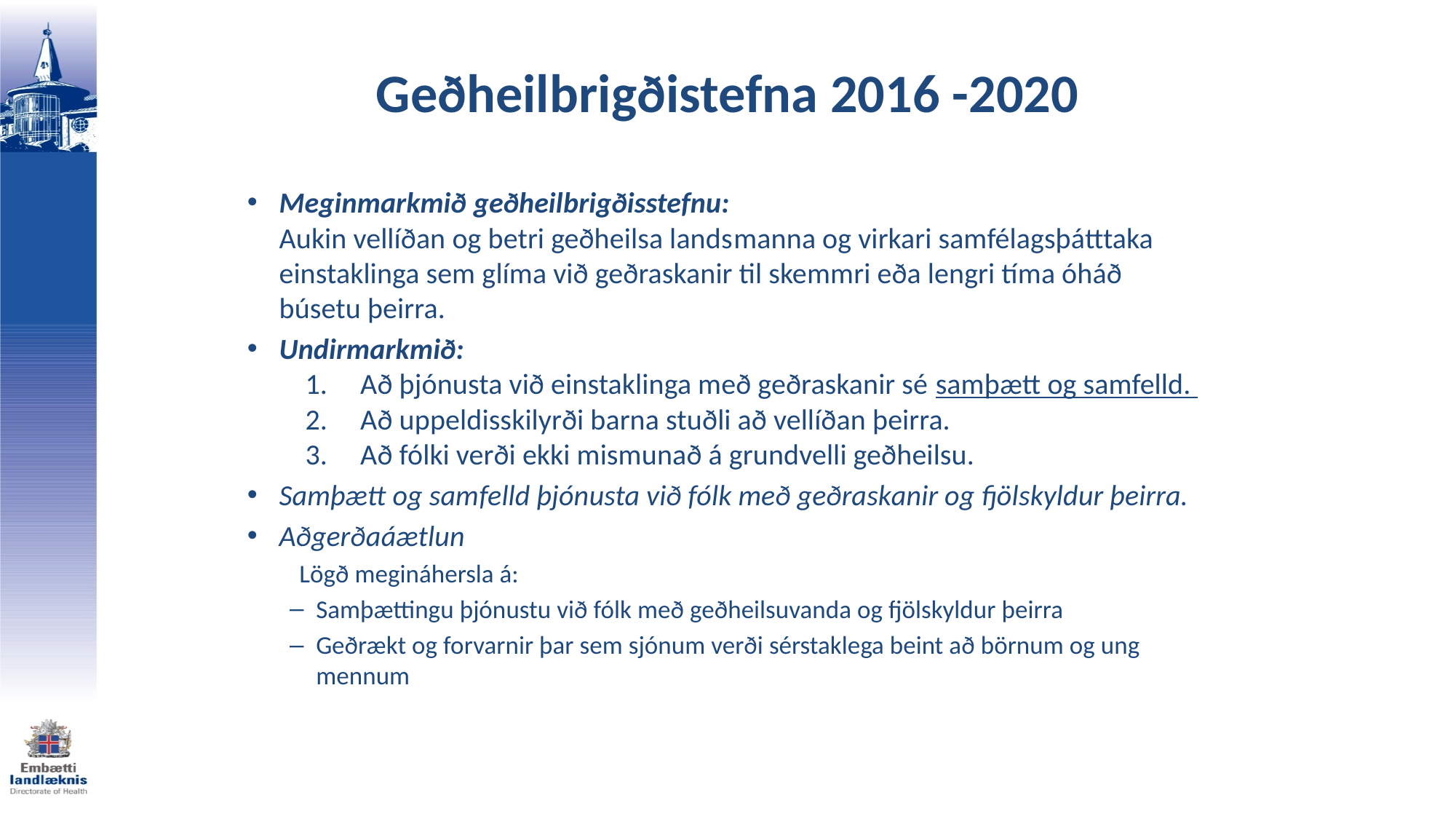

# Geðheil­brigðistefna 2016 -2020
Meg­in­mark­mið geðheil­brigðis­stefnu: 
Aukin vellíðan og betri geðheilsa lands­manna og virkari samfélagsþátttaka einstaklinga sem glíma við geðraskanir til skemmri eða lengri tíma óháð búsetu þeirra.
Undirmarkmið: 
    1.     Að þjónusta við einstaklinga með geðraskanir sé samþætt og samfelld. 
    2.     Að uppeldisskilyrði barna stuðli að vellíðan þeirra. 
    3.     Að fólki verði ekki mismunað á grundvelli geðheilsu.
Samþætt og sam­felld þjón­usta við fólk með geðrask­an­ir og fjöl­skyld­ur þeirra.
Aðgerða­áætlun
Lögð megináhersla á:
Samþættingu þjónustu við fólk með geðheilsuvanda og fjölskyldur þeirra
Geðrækt og for­varnir þar sem sjónum verði sérstaklega beint að börnum og ung­mennum